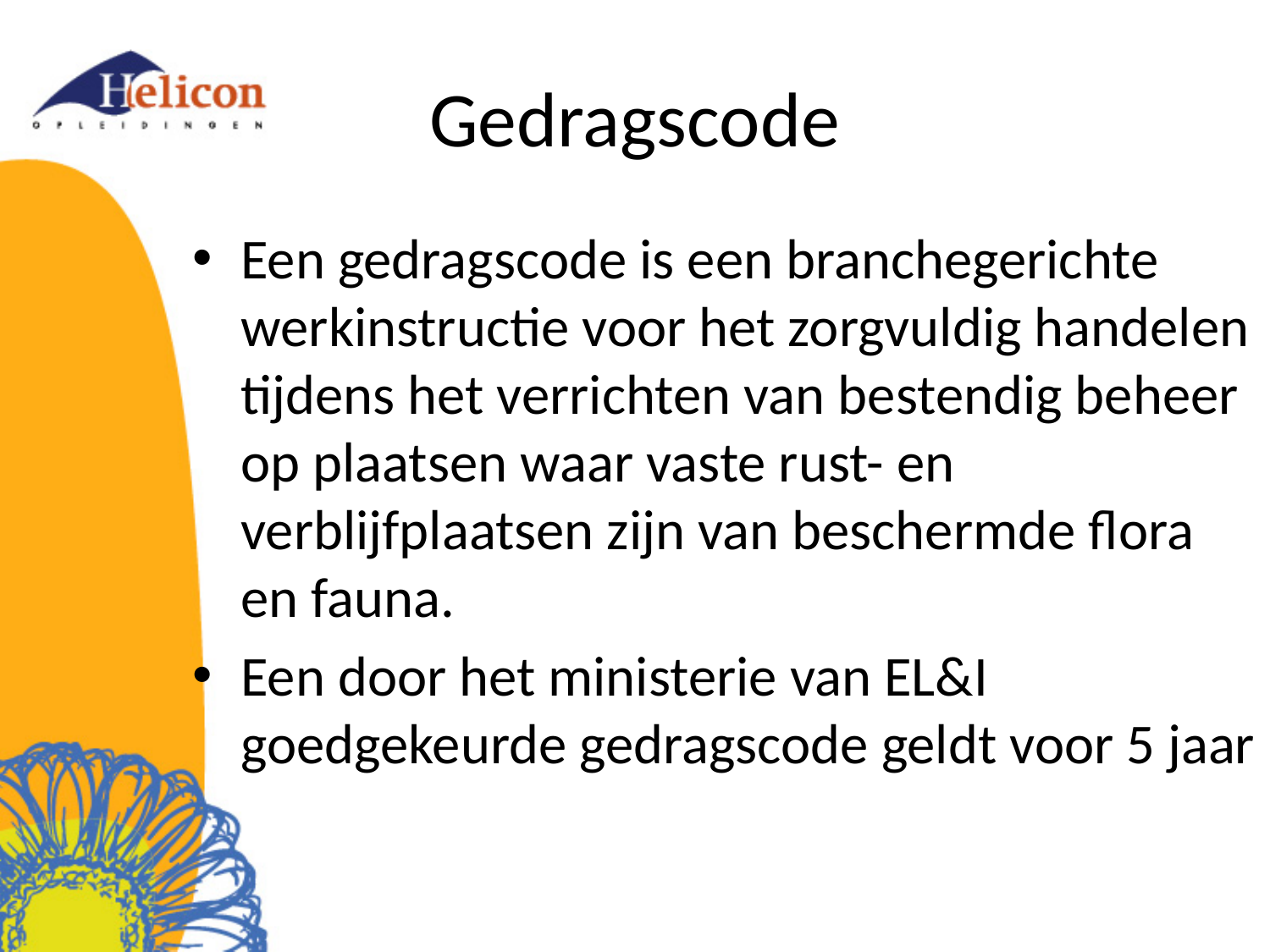

# Gedragscode
Een gedragscode is een branchegerichte werkinstructie voor het zorgvuldig handelen tijdens het verrichten van bestendig beheer op plaatsen waar vaste rust- en verblijfplaatsen zijn van beschermde flora en fauna.
Een door het ministerie van EL&I goedgekeurde gedragscode geldt voor 5 jaar